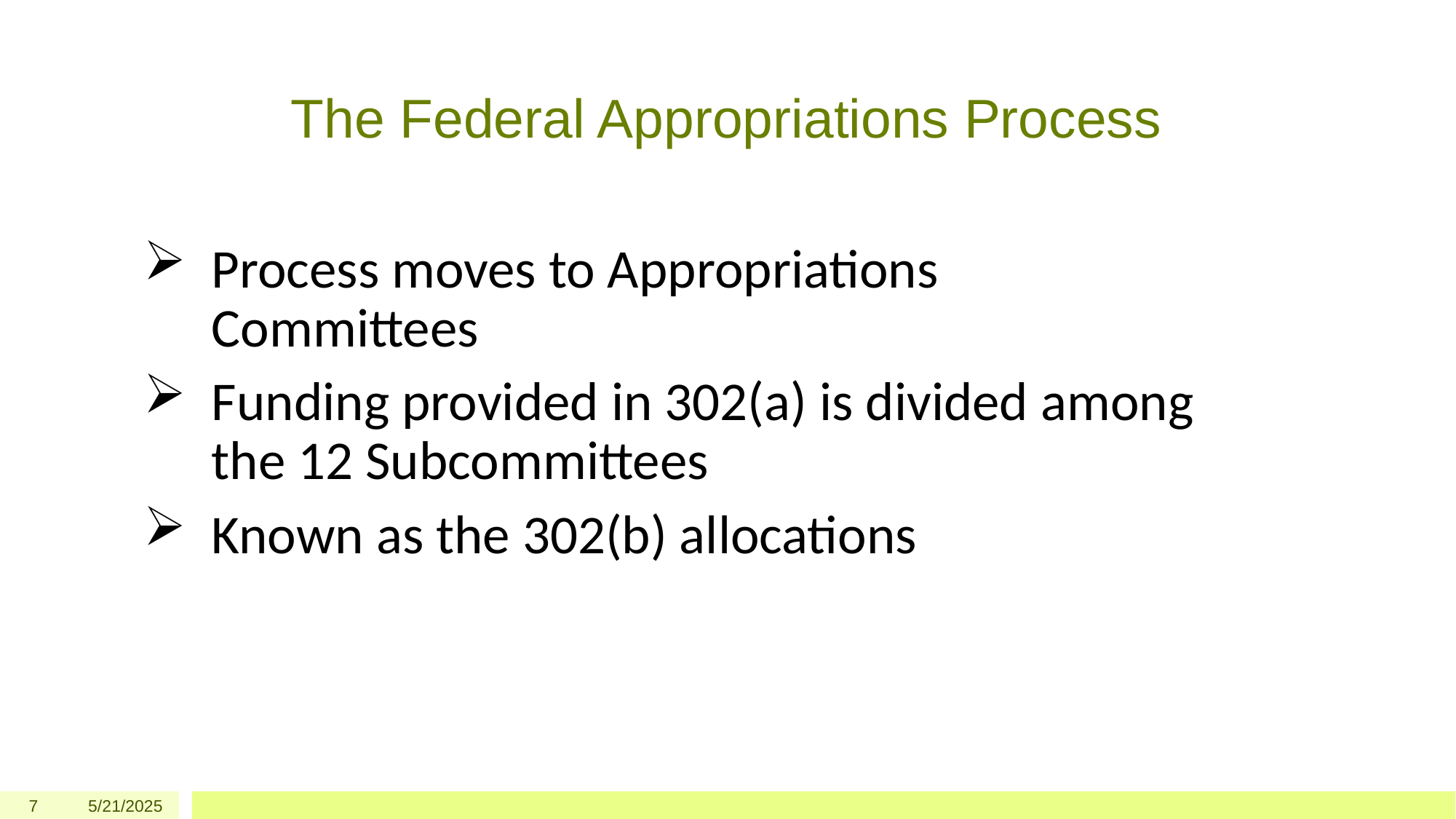

# The Federal Appropriations Process

Process moves to Appropriations Committees
Funding provided in 302(a) is divided among the 12 Subcommittees
Known as the 302(b) allocations
7
5/21/2025